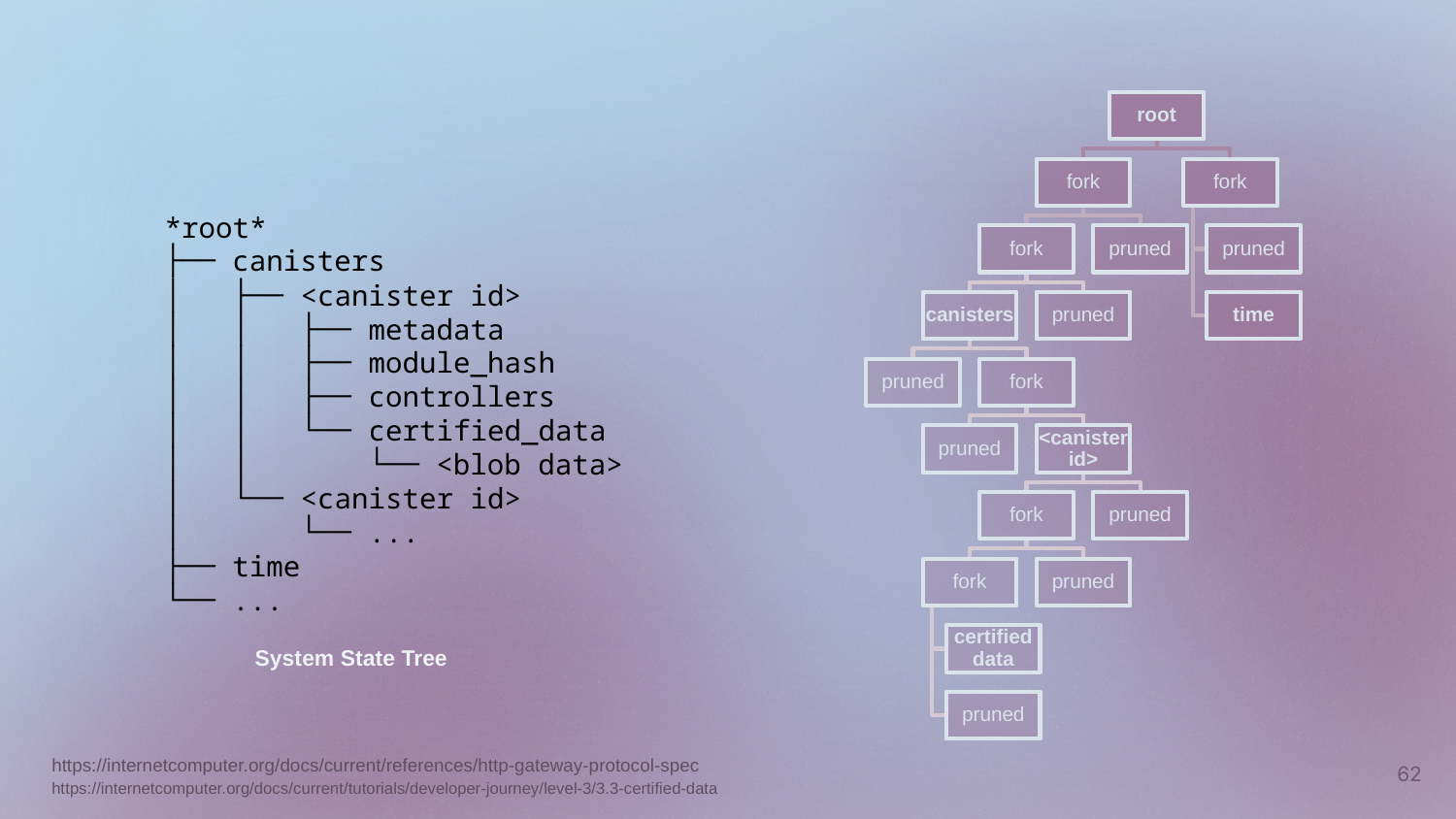

root
fork
fork
canisters
pruned
fork
pruned
<canister id>
fork
fork
certified data
pruned
pruned
pruned
pruned
pruned
fork
pruned
time
*root*
├── canisters
│   ├── <canister id>
│   │   ├── metadata
│   │   ├── module_hash
│   │   ├── controllers
│   │   └── certified_data
│   │       └── <blob data>
│   └── <canister id>
│       └── ...
├── time
└── ...
System State Tree
62
https://internetcomputer.org/docs/current/references/http-gateway-protocol-spec
https://internetcomputer.org/docs/current/tutorials/developer-journey/level-3/3.3-certified-data